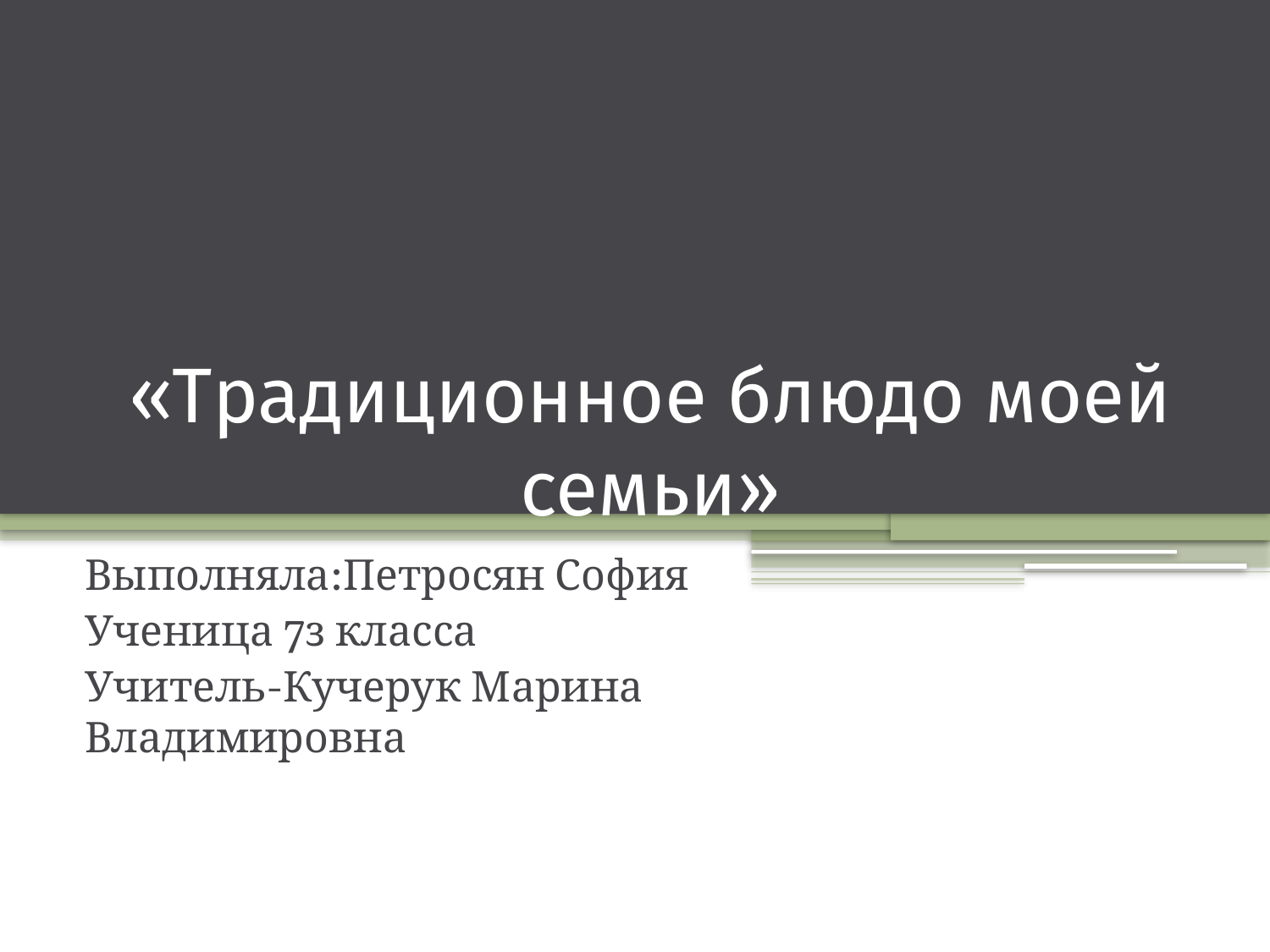

# «Традиционное блюдо моей семьи»
Выполняла:Петросян София
Ученица 7з класса
Учитель-Кучерук Марина Владимировна